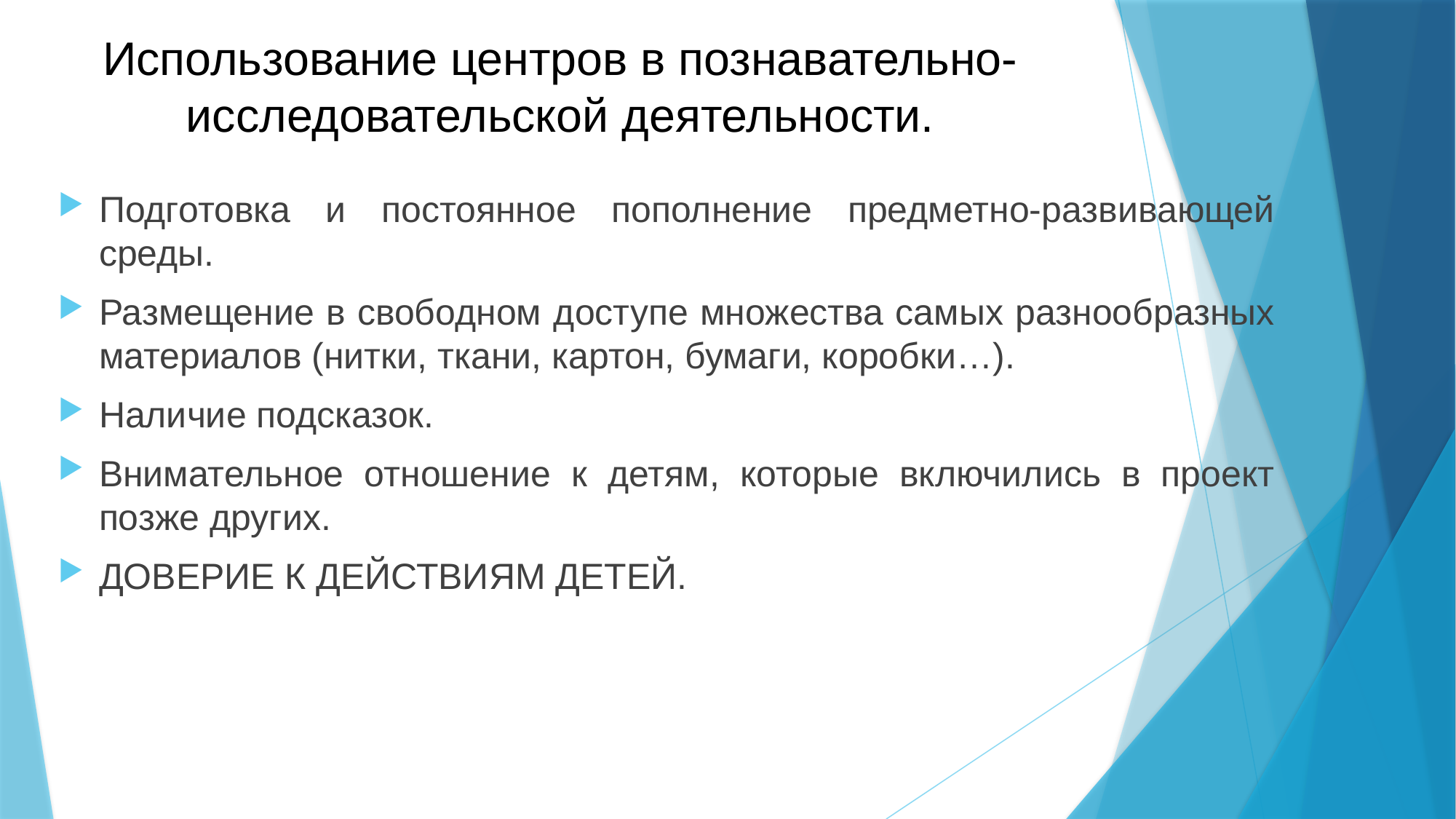

# Использование центров в познавательно-исследовательской деятельности.
Подготовка и постоянное пополнение предметно-развивающей среды.
Размещение в свободном доступе множества самых разнообразных материалов (нитки, ткани, картон, бумаги, коробки…).
Наличие подсказок.
Внимательное отношение к детям, которые включились в проект позже других.
ДОВЕРИЕ К ДЕЙСТВИЯМ ДЕТЕЙ.